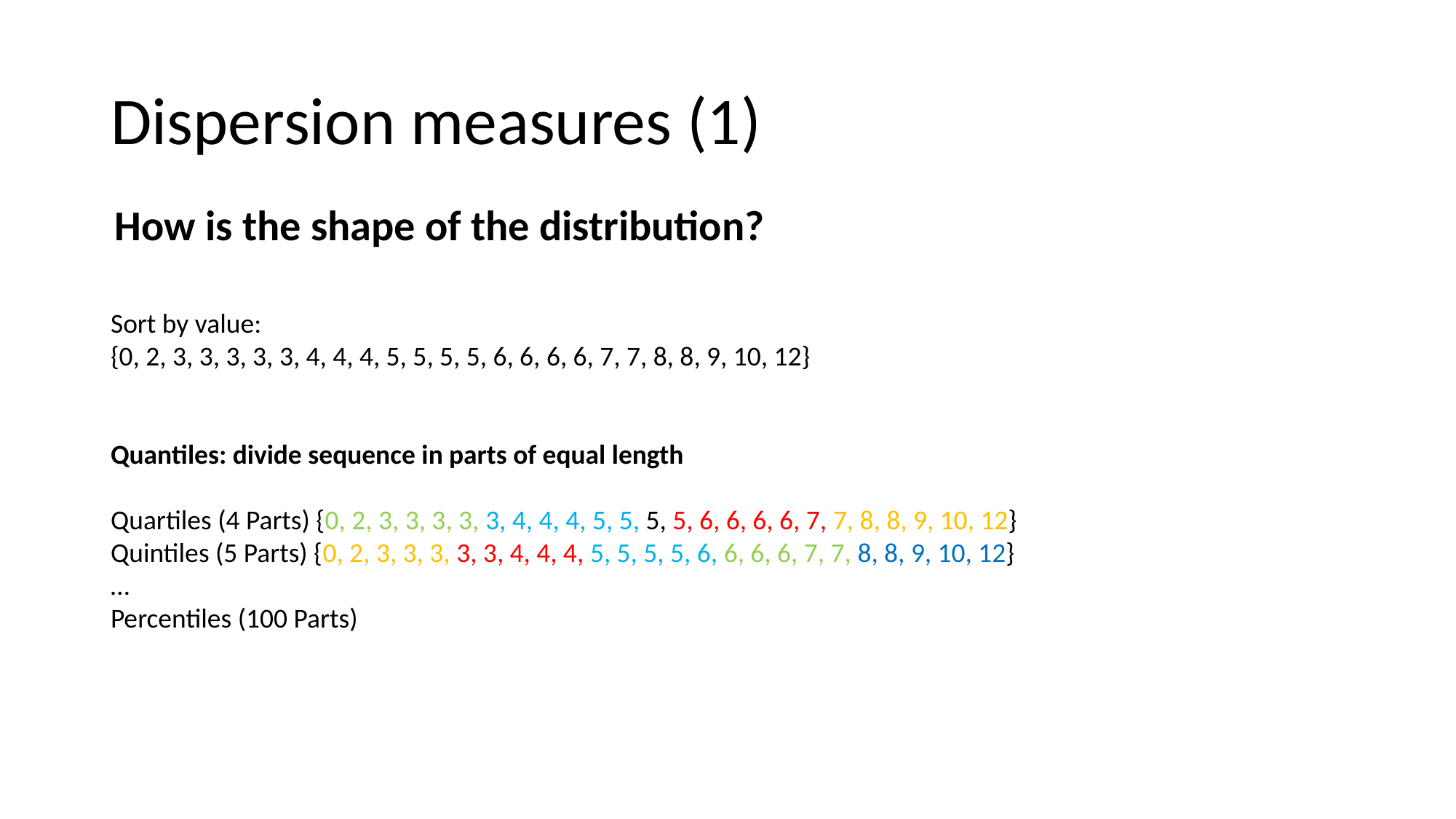

# Dispersion measures (1)
How is the shape of the distribution?

Sort by value:
{0, 2, 3, 3, 3, 3, 3, 4, 4, 4, 5, 5, 5, 5, 6, 6, 6, 6, 7, 7, 8, 8, 9, 10, 12}

Quantiles: divide sequence in parts of equal length

Quartiles (4 Parts) {0, 2, 3, 3, 3, 3, 3, 4, 4, 4, 5, 5, 5, 5, 6, 6, 6, 6, 7, 7, 8, 8, 9, 10, 12}
Quintiles (5 Parts) {0, 2, 3, 3, 3, 3, 3, 4, 4, 4, 5, 5, 5, 5, 6, 6, 6, 6, 7, 7, 8, 8, 9, 10, 12}
…
Percentiles (100 Parts)